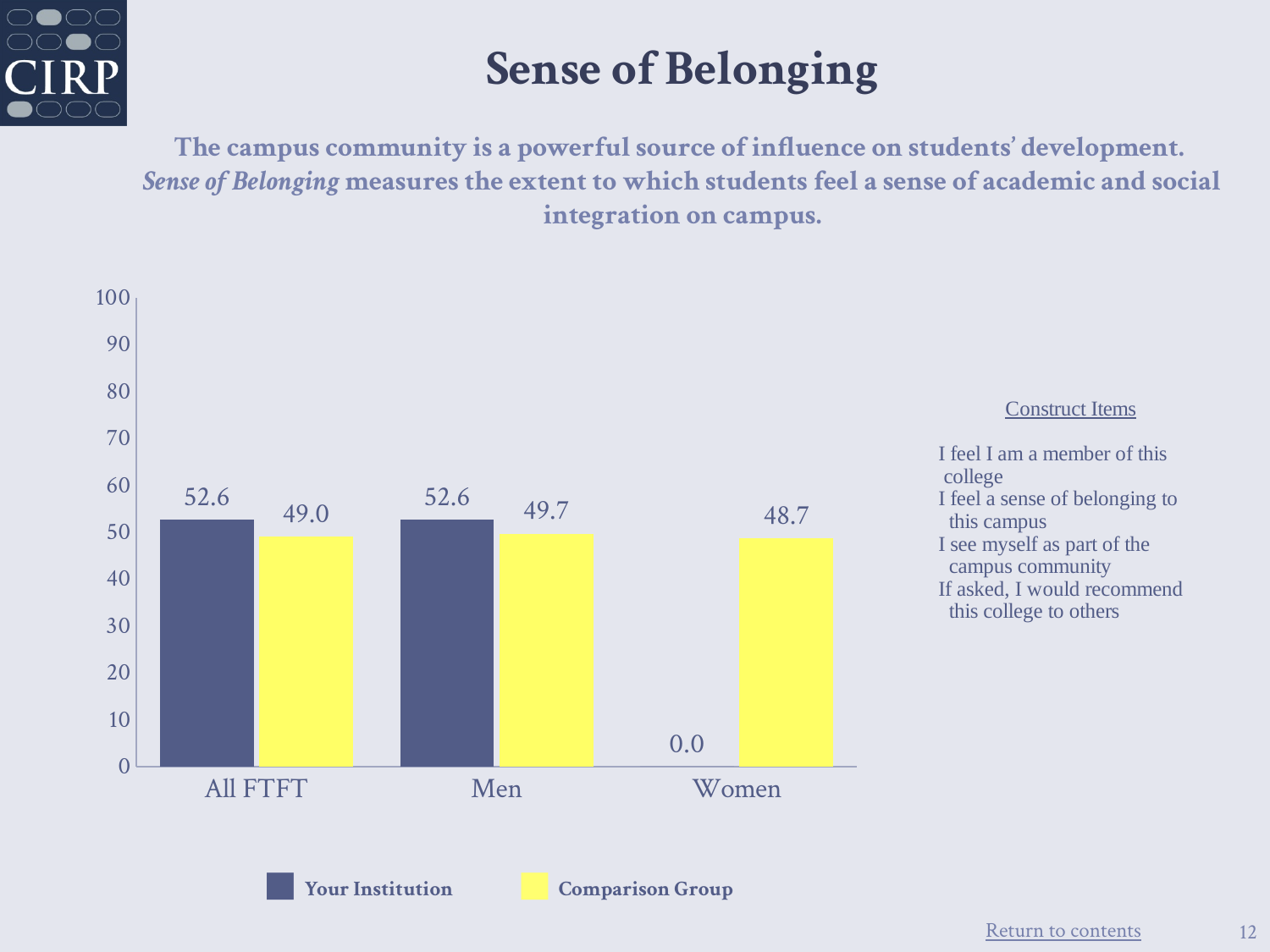

Sense of Belonging
The campus community is a powerful source of influence on students’ development.
Sense of Belonging measures the extent to which students feel a sense of academic and social integration on campus.

### Chart

| Category | Institution | Comparison |
|---|---|---|
| All FTFT | 52.62 | 49.03 |
| Men | 52.62 | 49.68 |
| Women | 0.0 | 48.67 |
■ Your Institution
■ Comparison Group
12